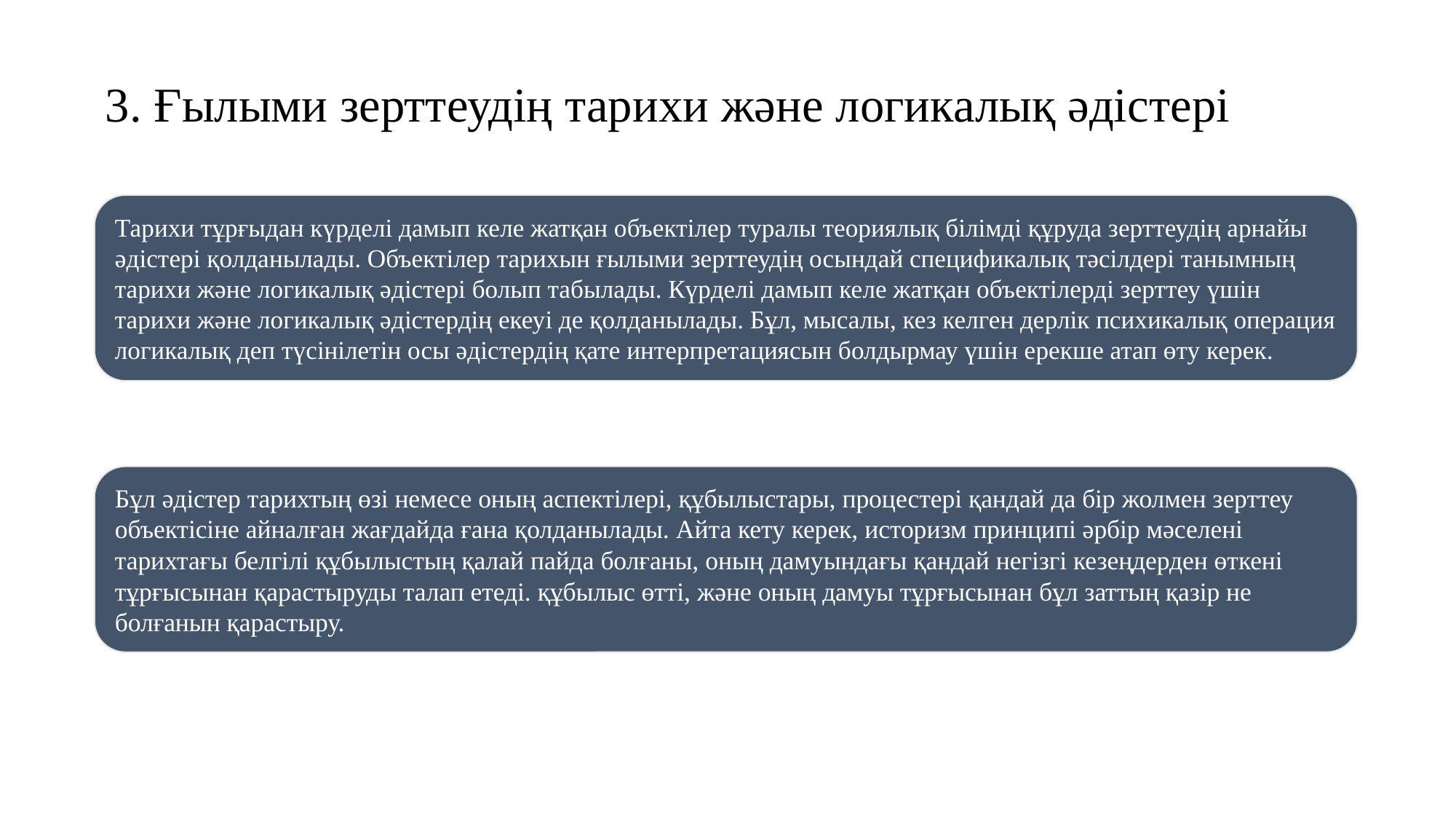

# 3. Ғылыми зерттеудің тарихи және логикалық әдістері
Тарихи тұрғыдан күрделі дамып келе жатқан объектілер туралы теориялық білімді құруда зерттеудің арнайы әдістері қолданылады. Объектілер тарихын ғылыми зерттеудің осындай спецификалық тәсілдері танымның тарихи және логикалық әдістері болып табылады. Күрделі дамып келе жатқан объектілерді зерттеу үшін тарихи және логикалық әдістердің екеуі де қолданылады. Бұл, мысалы, кез келген дерлік психикалық операция логикалық деп түсінілетін осы әдістердің қате интерпретациясын болдырмау үшін ерекше атап өту керек.
Бұл әдістер тарихтың өзі немесе оның аспектілері, құбылыстары, процестері қандай да бір жолмен зерттеу объектісіне айналған жағдайда ғана қолданылады. Айта кету керек, историзм принципі әрбір мәселені тарихтағы белгілі құбылыстың қалай пайда болғаны, оның дамуындағы қандай негізгі кезеңдерден өткені тұрғысынан қарастыруды талап етеді. құбылыс өтті, және оның дамуы тұрғысынан бұл заттың қазір не болғанын қарастыру.